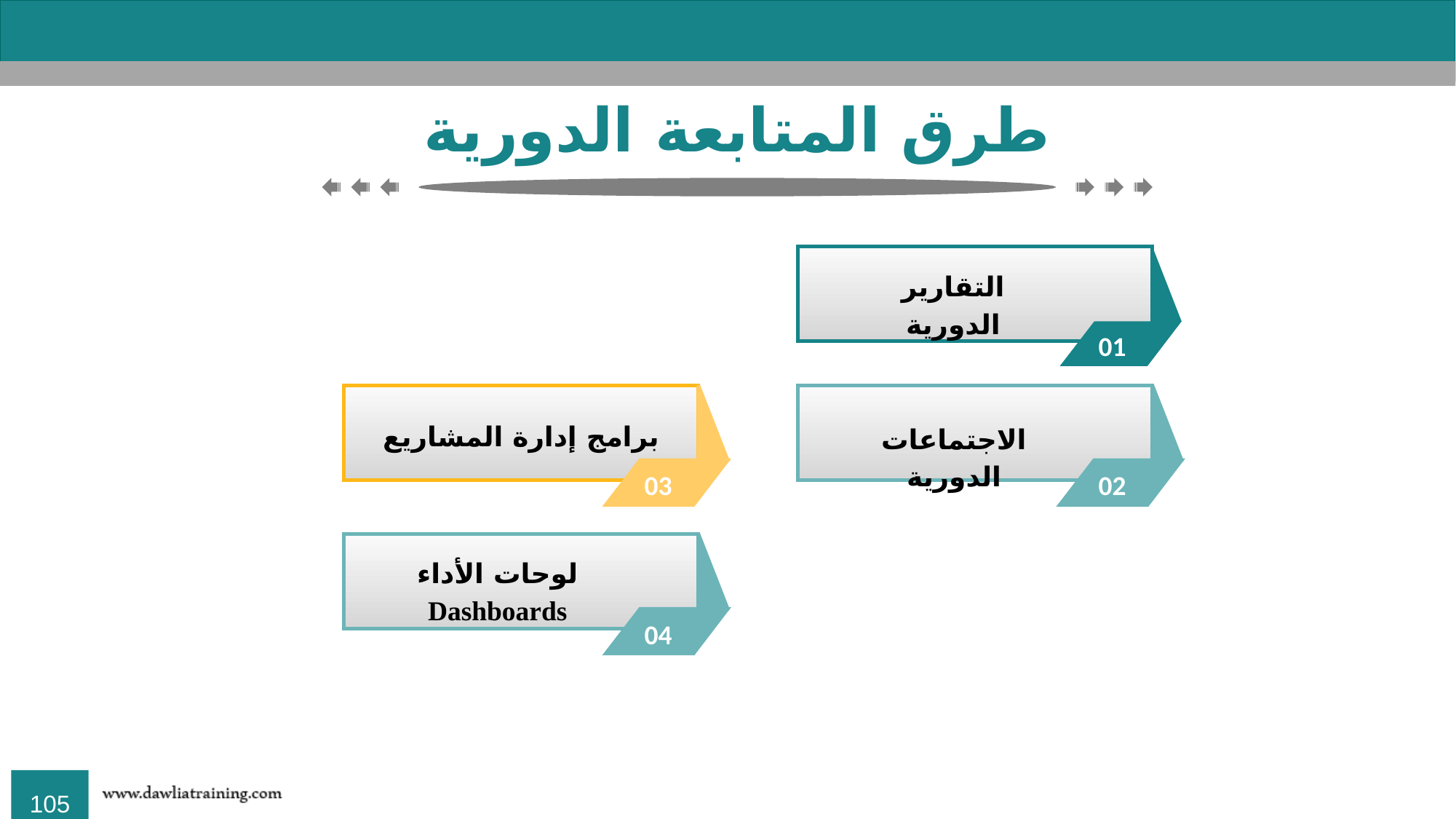

طرق المتابعة الدورية

01
التقارير الدورية

03
برامج إدارة المشاريع

02
الاجتماعات الدورية

04
لوحات الأداء Dashboards